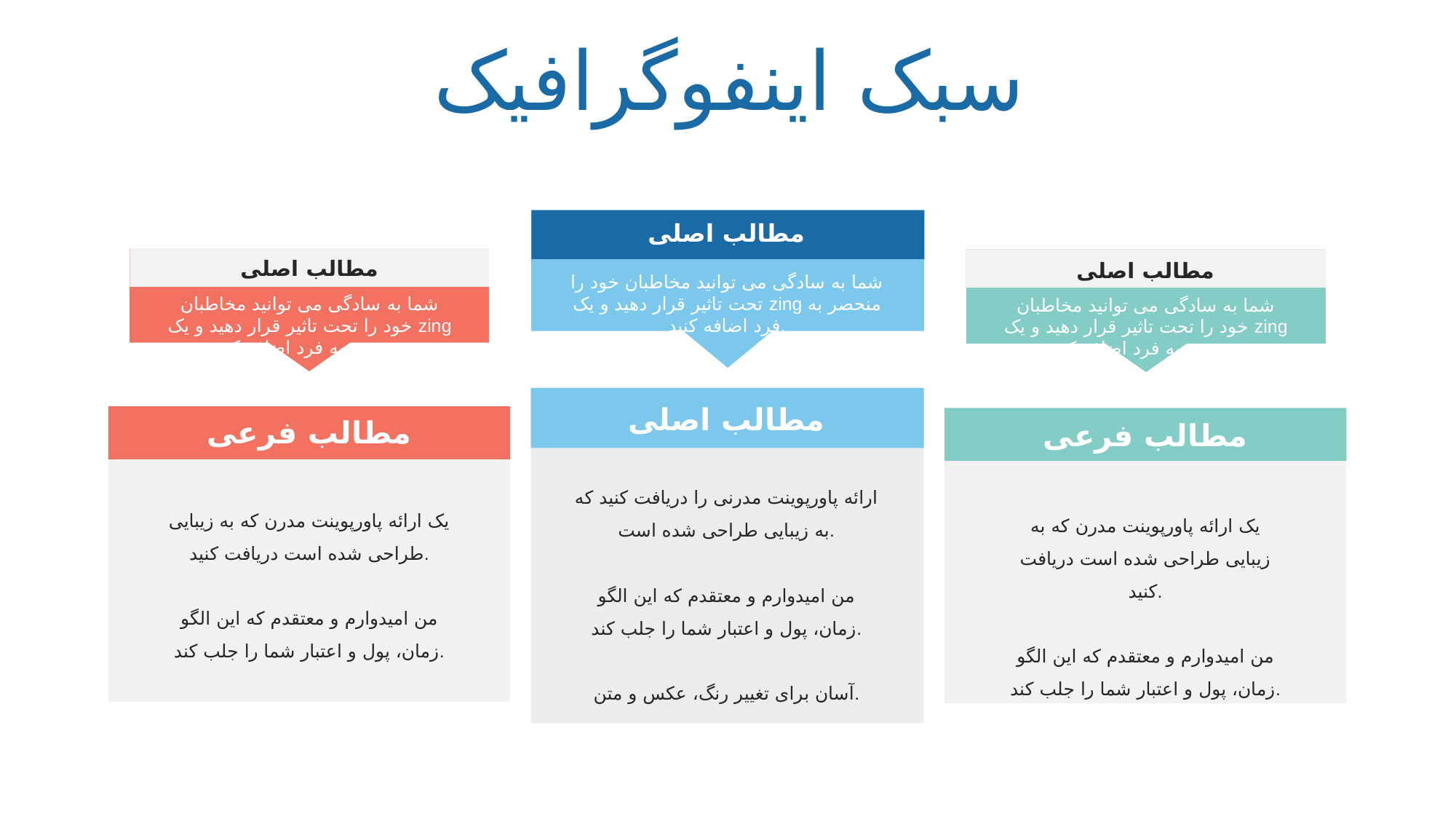

سبک اینفوگرافیک

مطالب اصلی

مطالب اصلی
شما به سادگی می توانید مخاطبان خود را تحت تاثیر قرار دهید و یک zing منحصر به فرد اضافه کنید.

مطالب اصلی
شما به سادگی می توانید مخاطبان خود را تحت تاثیر قرار دهید و یک zing منحصر به فرد اضافه کنید.
شما به سادگی می توانید مخاطبان خود را تحت تاثیر قرار دهید و یک zing منحصر به فرد اضافه کنید.

مطالب اصلی

مطالب فرعی

مطالب فرعی
ارائه پاورپوینت مدرنی را دریافت کنید که به زیبایی طراحی شده است.

من امیدوارم و معتقدم که این الگو زمان، پول و اعتبار شما را جلب کند.

آسان برای تغییر رنگ، عکس و متن.
یک ارائه پاورپوینت مدرن که به زیبایی طراحی شده است دریافت کنید.

من امیدوارم و معتقدم که این الگو زمان، پول و اعتبار شما را جلب کند.
یک ارائه پاورپوینت مدرن که به زیبایی طراحی شده است دریافت کنید.

من امیدوارم و معتقدم که این الگو زمان، پول و اعتبار شما را جلب کند.